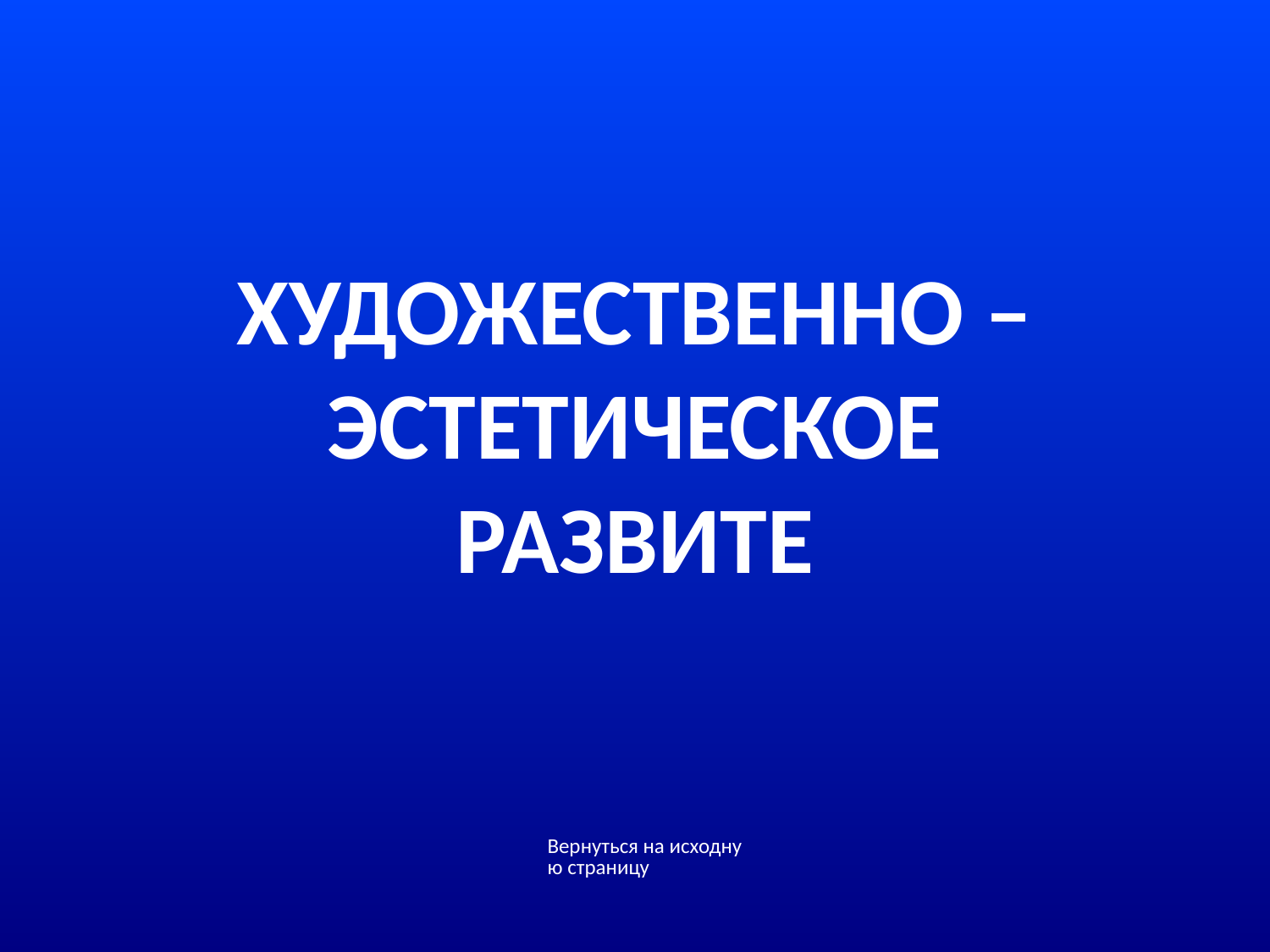

# ХУДОЖЕСТВЕННО – ЭСТЕТИЧЕСКОЕ РАЗВИТЕ
Вернуться на исходную страницу